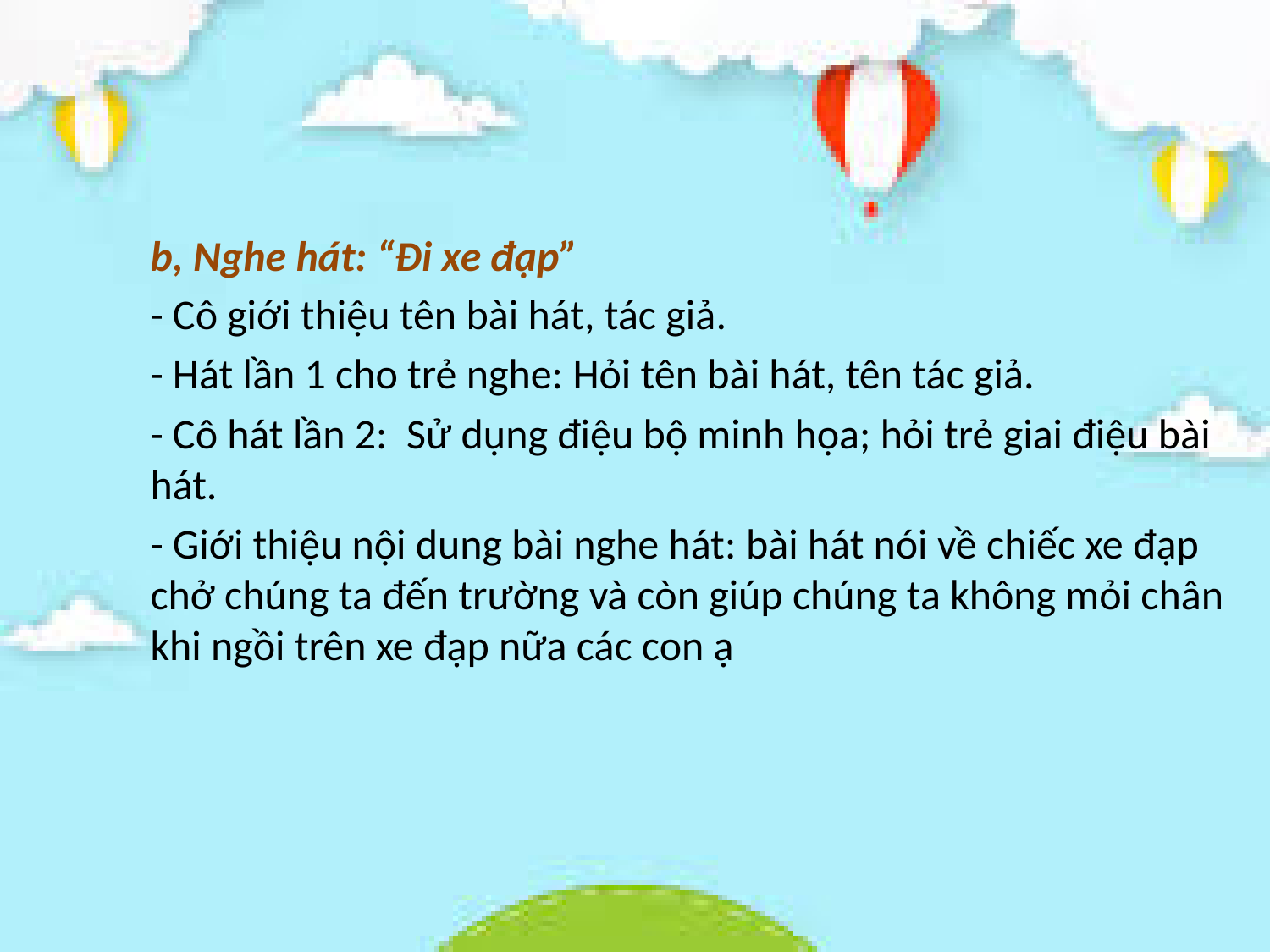

b, Nghe hát: “Đi xe đạp”
- Cô giới thiệu tên bài hát, tác giả.
- Hát lần 1 cho trẻ nghe: Hỏi tên bài hát, tên tác giả.
- Cô hát lần 2:  Sử dụng điệu bộ minh họa; hỏi trẻ giai điệu bài hát.
- Giới thiệu nội dung bài nghe hát: bài hát nói về chiếc xe đạp chở chúng ta đến trường và còn giúp chúng ta không mỏi chân khi ngồi trên xe đạp nữa các con ạ